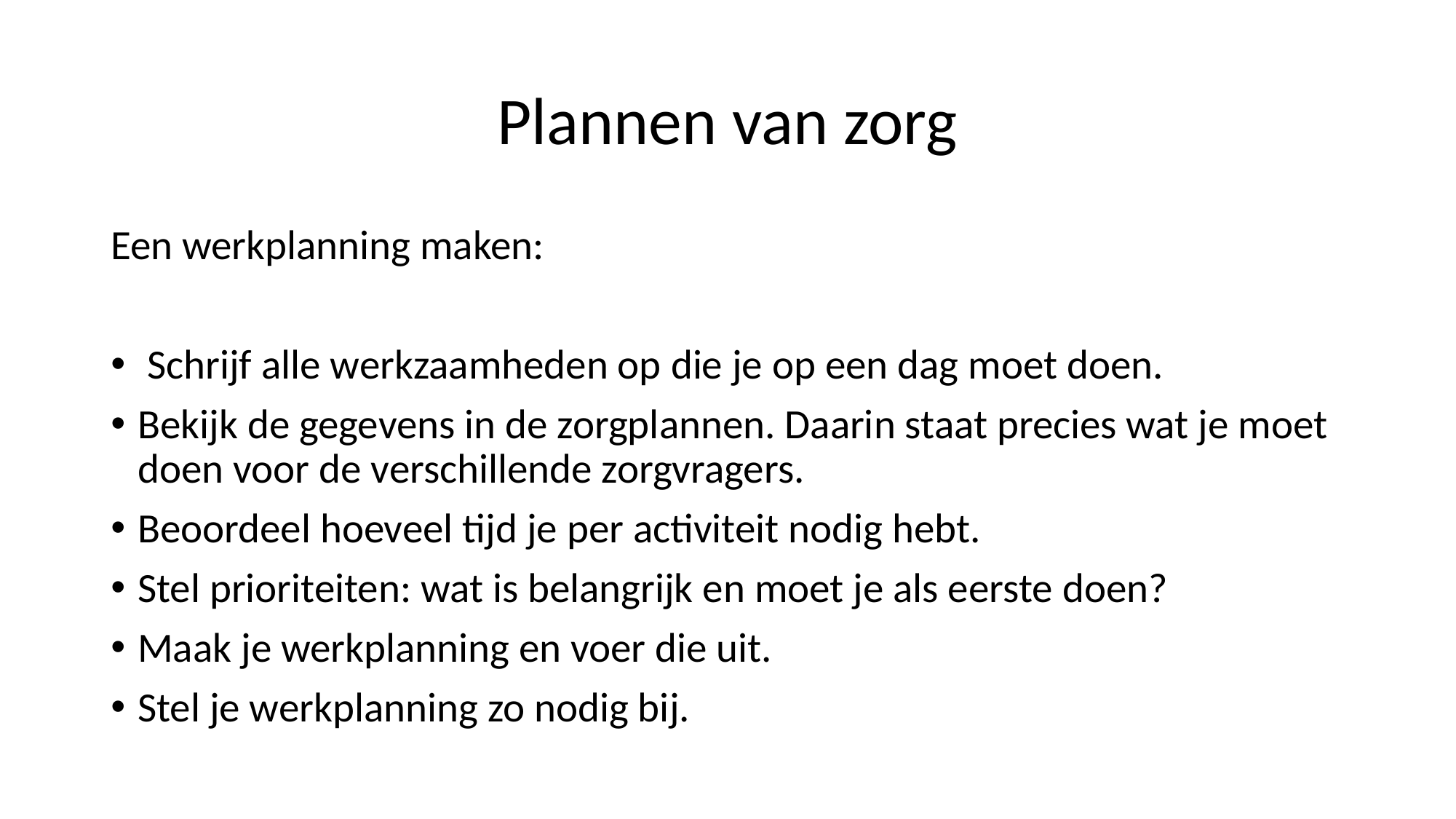

# Plannen van zorg
Een werkplanning maken:

 Schrijf alle werkzaamheden op die je op een dag moet doen.
Bekijk de gegevens in de zorgplannen. Daarin staat precies wat je moet doen voor de verschillende zorgvragers.
Beoordeel hoeveel tijd je per activiteit nodig hebt.
Stel prioriteiten: wat is belangrijk en moet je als eerste doen?
Maak je werkplanning en voer die uit.
Stel je werkplanning zo nodig bij.